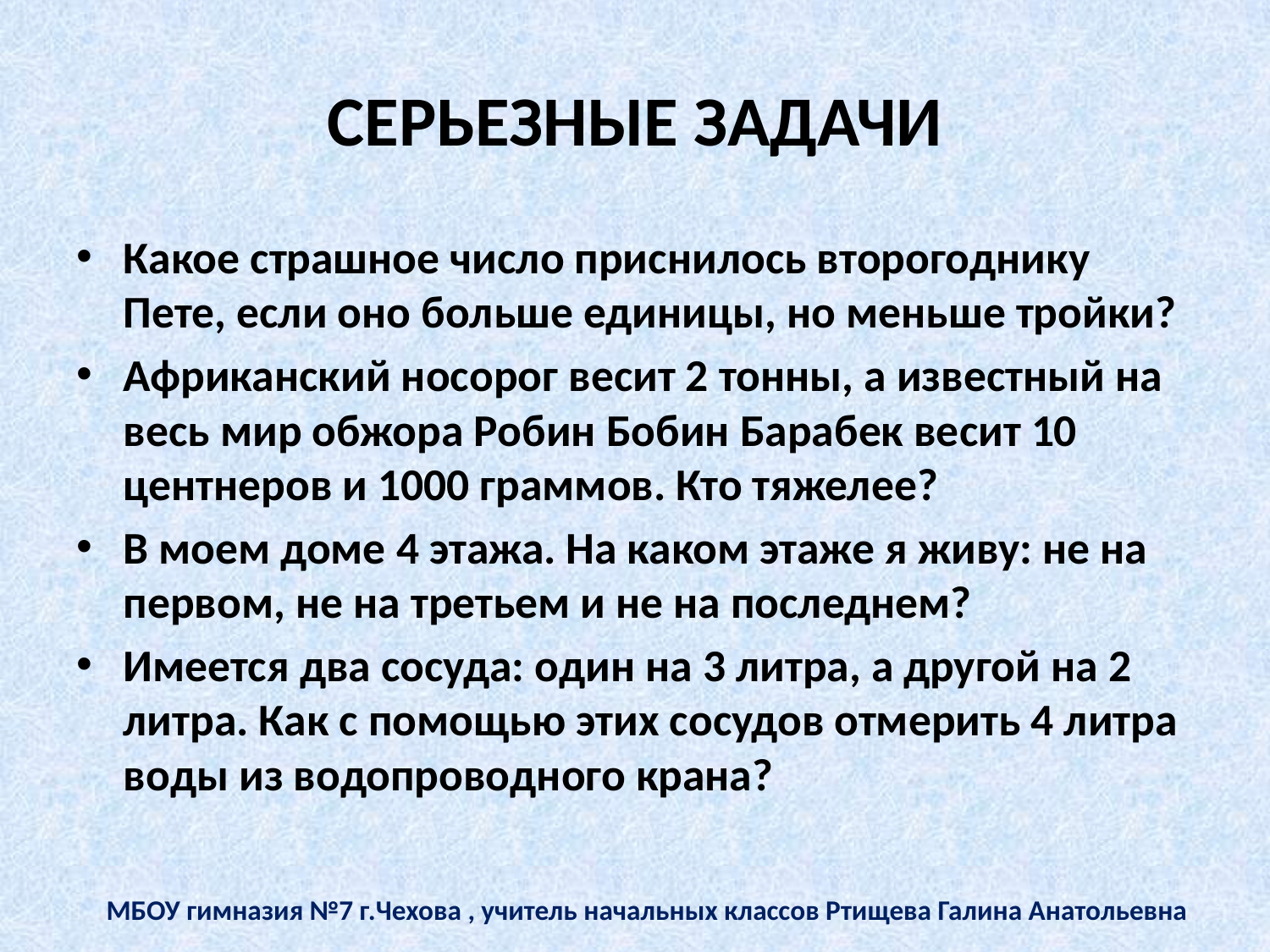

# СЕРЬЕЗНЫЕ ЗАДАЧИ
Какое страшное число приснилось второгоднику Пете, если оно больше единицы, но меньше тройки?
Африканский носорог весит 2 тонны, а известный на весь мир обжора Робин Бобин Барабек весит 10 центнеров и 1000 граммов. Кто тяжелее?
В моем доме 4 этажа. На каком этаже я живу: не на первом, не на третьем и не на последнем?
Имеется два сосуда: один на 3 литра, а другой на 2 литра. Как с помощью этих сосудов отмерить 4 литра воды из водопроводного крана?

МБОУ гимназия №7 г.Чехова , учитель начальных классов Ртищева Галина Анатольевна